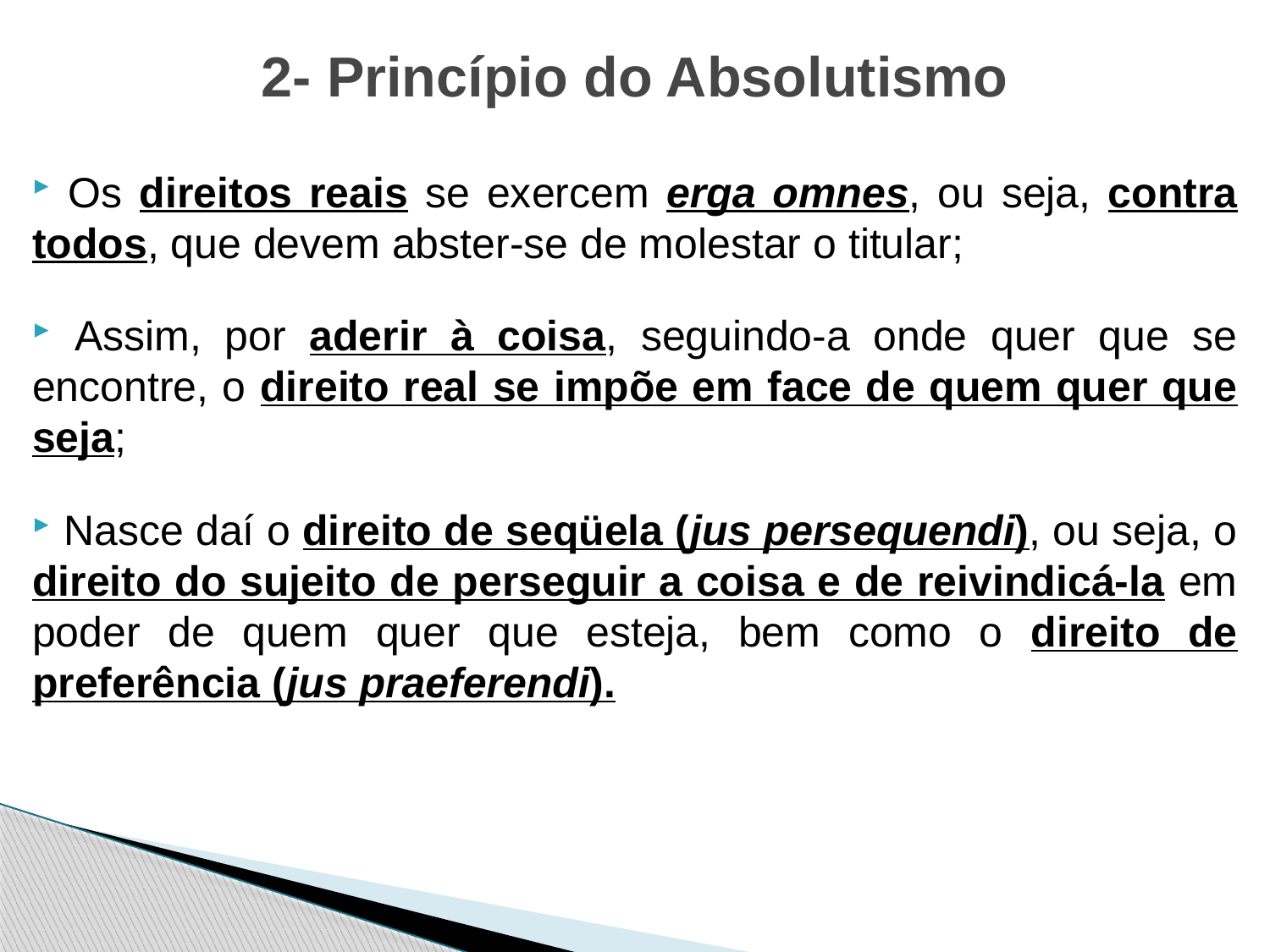

2- Princípio do Absolutismo
 Os direitos reais se exercem erga omnes, ou seja, contra todos, que devem abster-se de molestar o titular;
 Assim, por aderir à coisa, seguindo-a onde quer que se encontre, o direito real se impõe em face de quem quer que seja;
 Nasce daí o direito de seqüela (jus persequendi), ou seja, o direito do sujeito de perseguir a coisa e de reivindicá-la em poder de quem quer que esteja, bem como o direito de preferência (jus praeferendi).